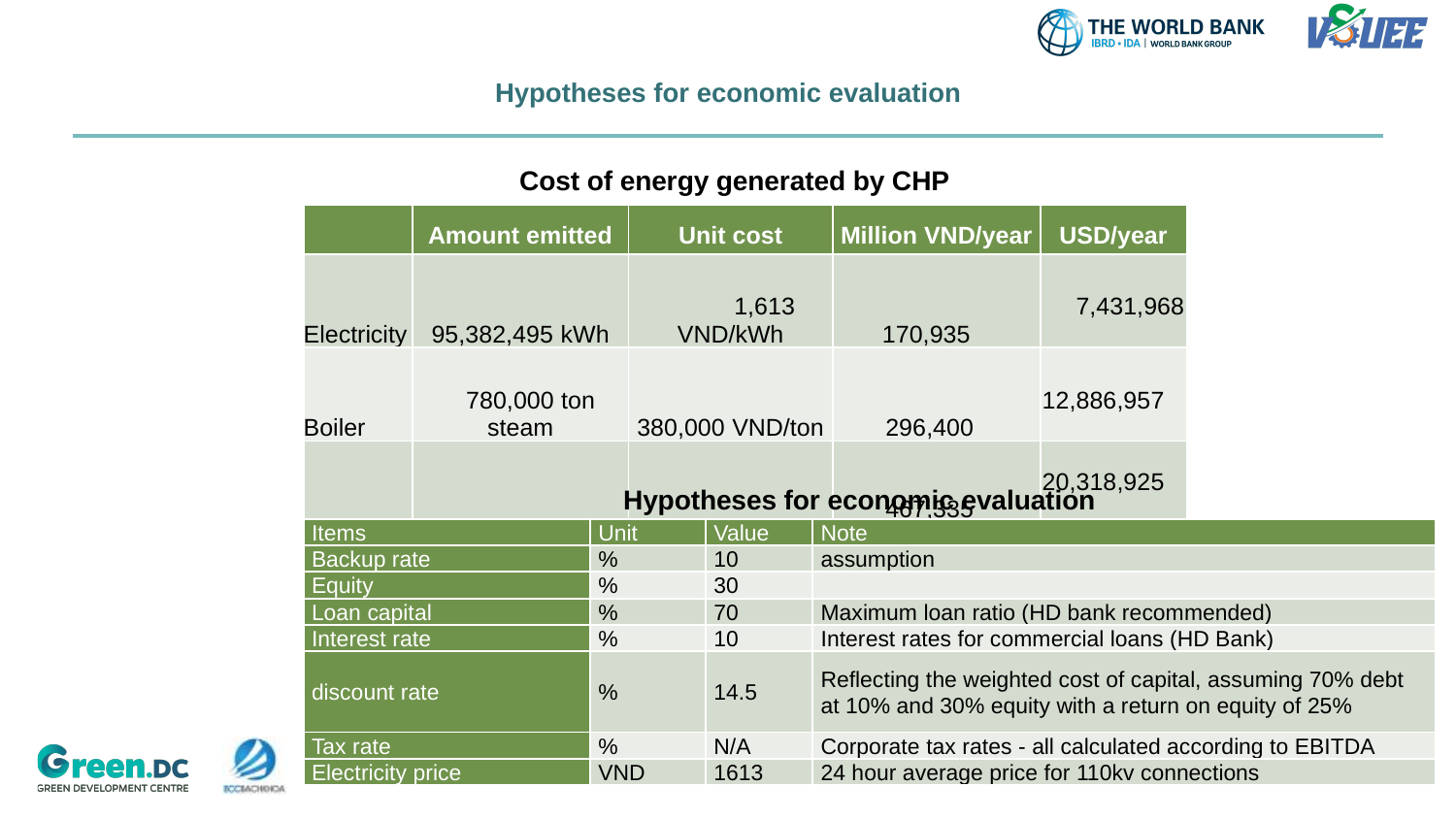

# Hypotheses for economic evaluation
Cost of energy generated by CHP
|  | Amount emitted | Unit cost | Million VND/year | USD/year |
| --- | --- | --- | --- | --- |
| Electricity | 95,382,495 kWh | 1,613 VND/kWh | 170,935 | 7,431,968 |
| Boiler | 780,000 ton steam | 380,000 VND/ton | 296,400 | 12,886,957 |
|  |  |  | 467,335 | 20,318,925 |
Hypotheses for economic evaluation
| Items | Unit | Value | Note |
| --- | --- | --- | --- |
| Backup rate | % | 10 | assumption |
| Equity | % | 30 |  |
| Loan capital | % | 70 | Maximum loan ratio (HD bank recommended) |
| Interest rate | % | 10 | Interest rates for commercial loans (HD Bank) |
| discount rate | % | 14.5 | Reflecting the weighted cost of capital, assuming 70% debt at 10% and 30% equity with a return on equity of 25% |
| Tax rate | % | N/A | Corporate tax rates - all calculated according to EBITDA |
| Electricity price | VND | 1613 | 24 hour average price for 110kv connections |